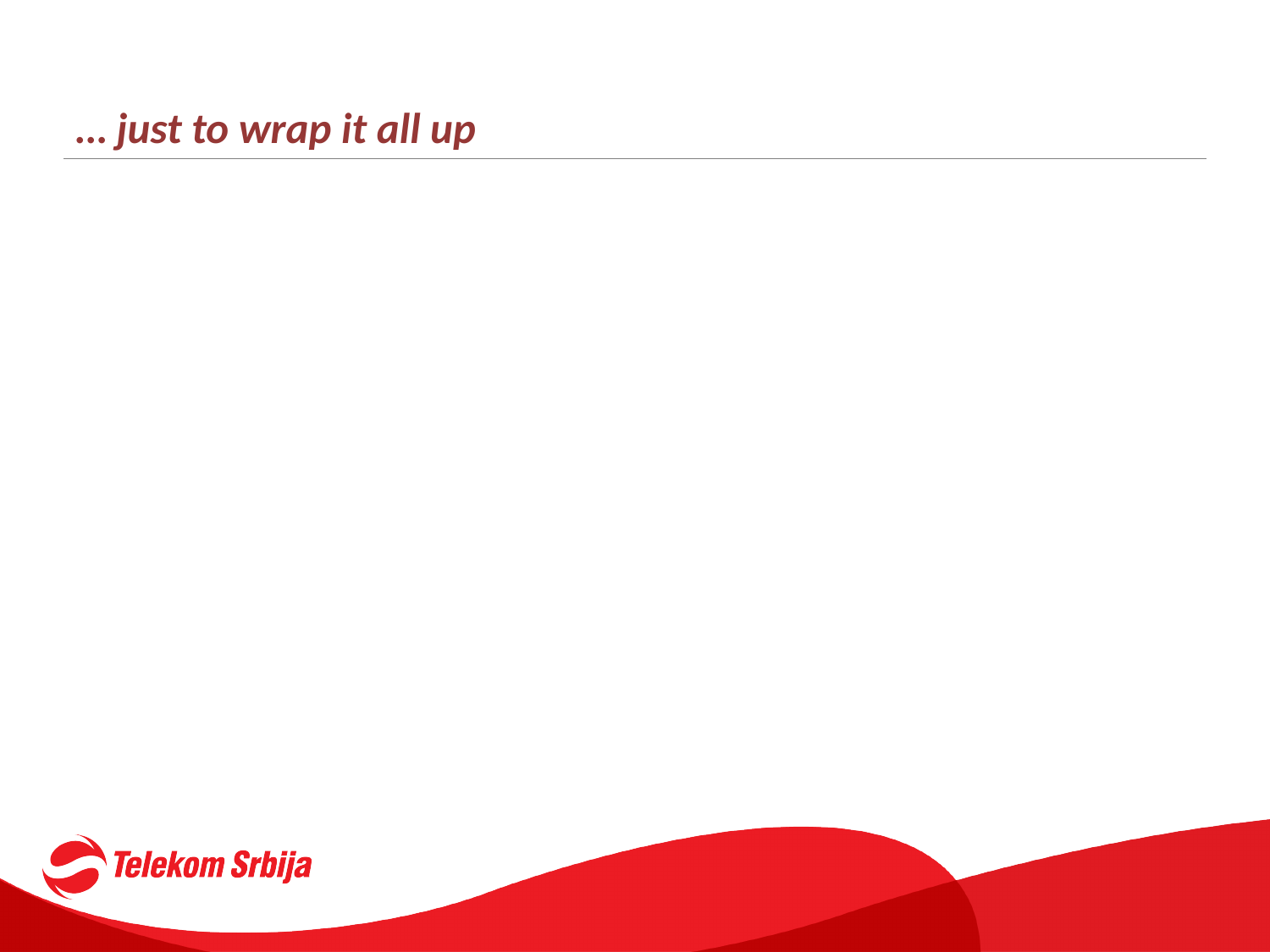

# … just to wrap it all up